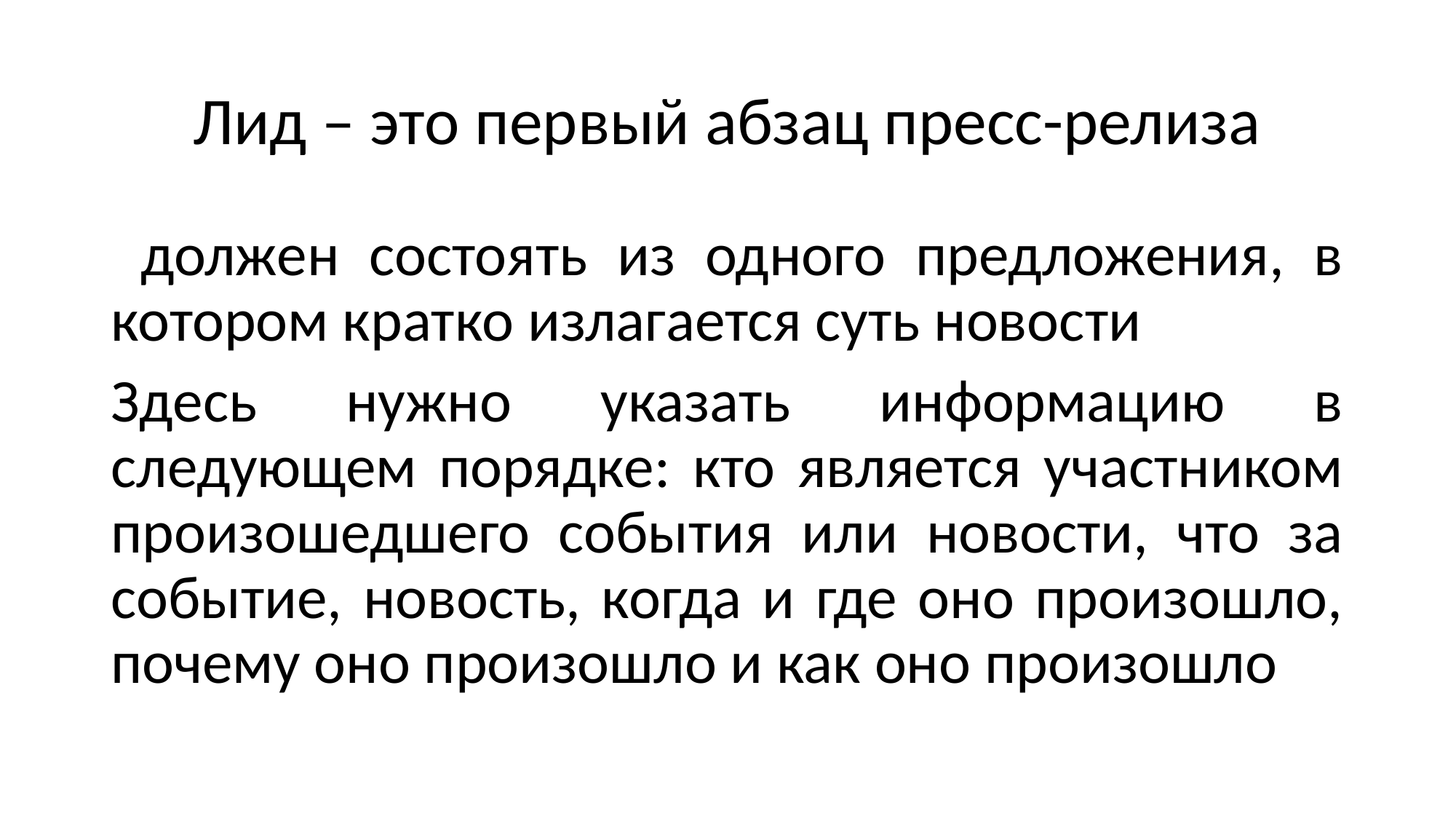

# Лид – это первый абзац пресс-релиза
 должен состоять из одного предложения, в котором кратко излагается суть новости
Здесь нужно указать информацию в следующем порядке: кто является участником произошедшего события или новости, что за событие, новость, когда и где оно произошло, почему оно произошло и как оно произошло